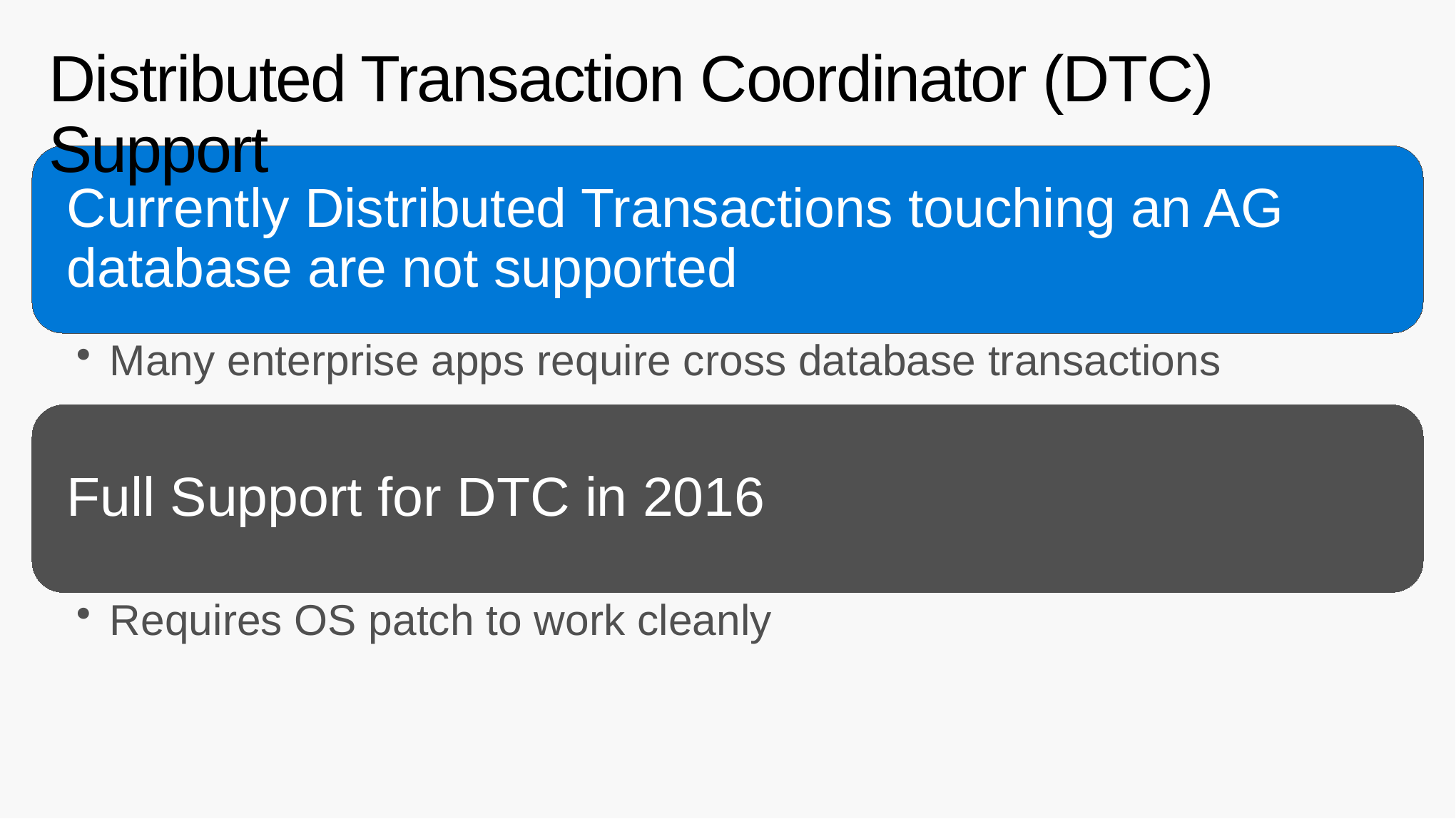

# Distributed Transaction Coordinator (DTC) Support
Currently Distributed Transactions touching an AG database are not supported
Many enterprise apps require cross database transactions
Full Support for DTC in 2016
Requires OS patch to work cleanly